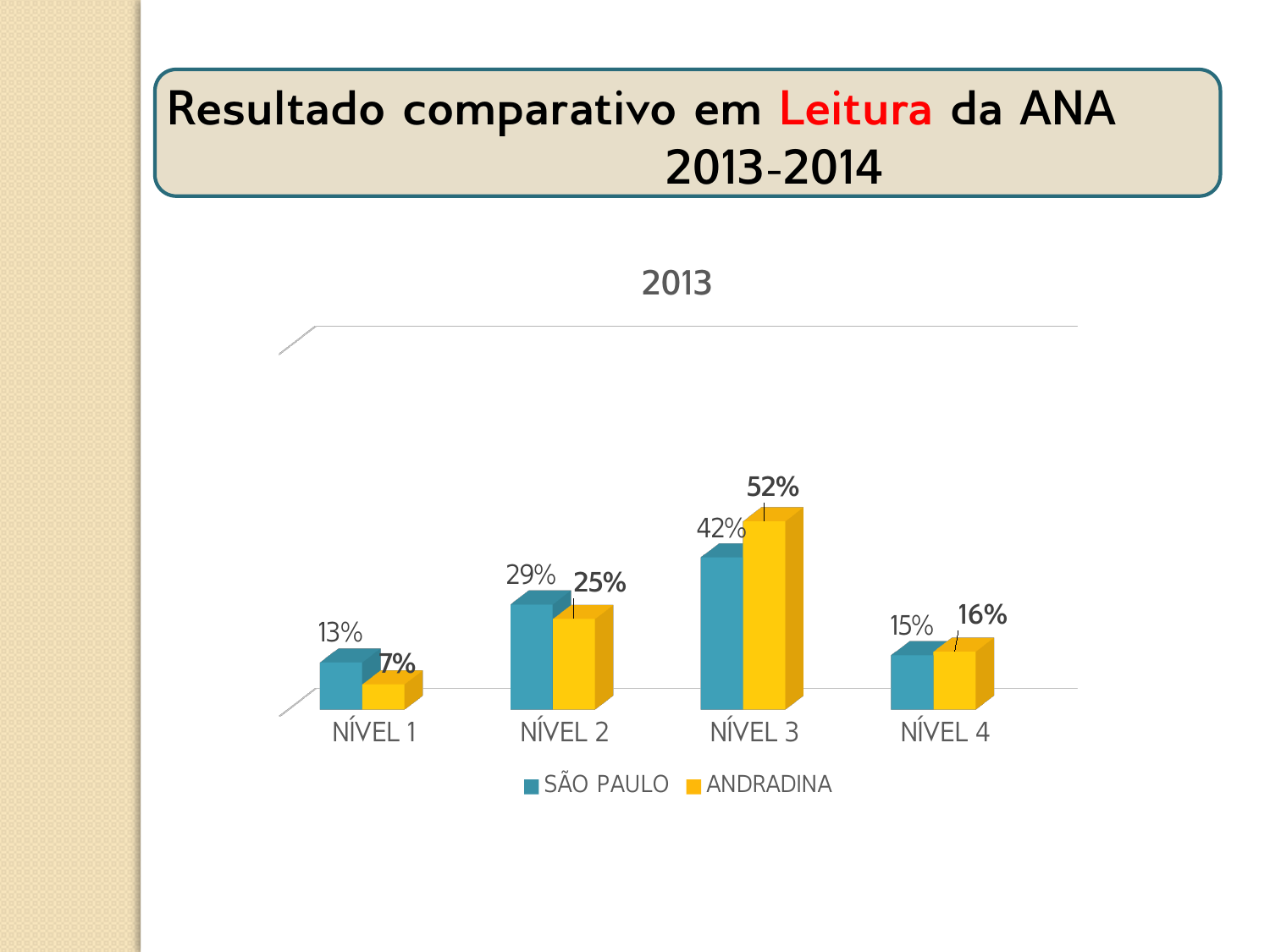

Resultado comparativo em Leitura da ANA
                               2013-2014

[unsupported chart]